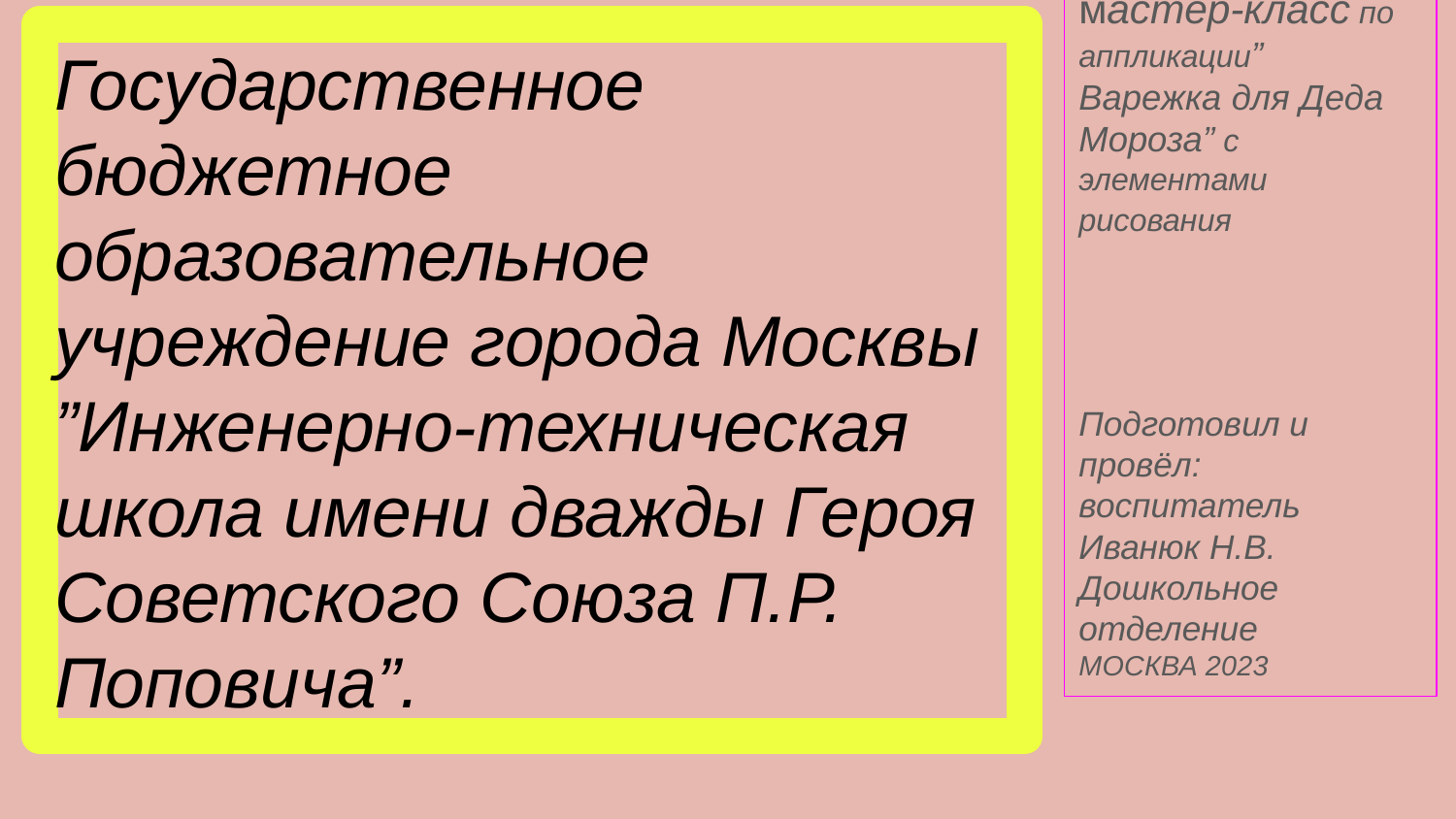

мастер-класс по аппликации”     Варежка для Деда Мороза” с элементами рисования                                                                                                                                                   Подготовил и провёл: воспитатель Иванюк Н.В. Дошкольное отделение      МОСКВА 2023
Государственное бюджетное образовательное учреждение города Москвы ”Инженерно-техническая школа имени дважды Героя Советского Союза П.Р. Поповича”.